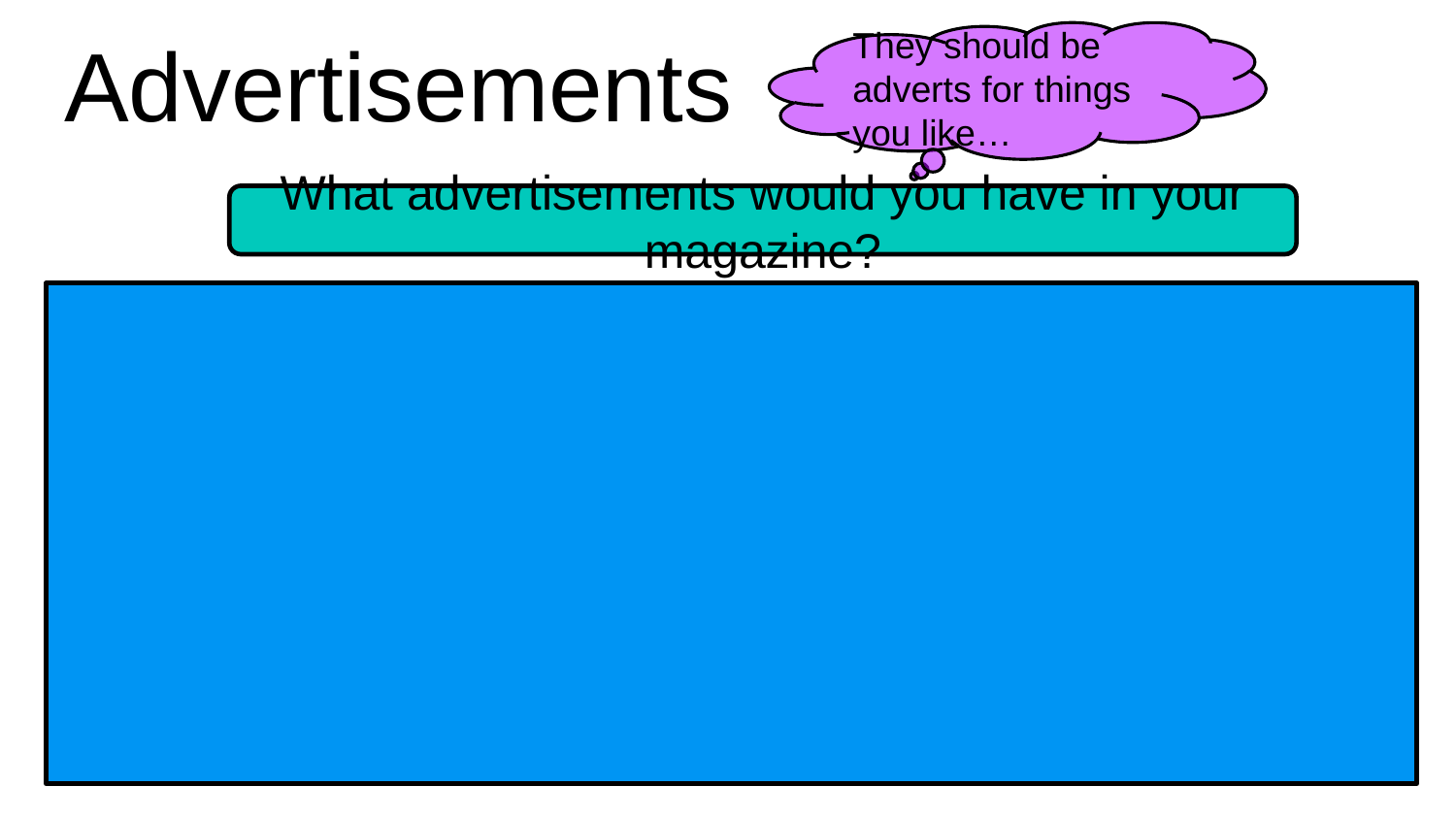

# Advertisements
They should be adverts for things you like…
What advertisements would you have in your magazine?